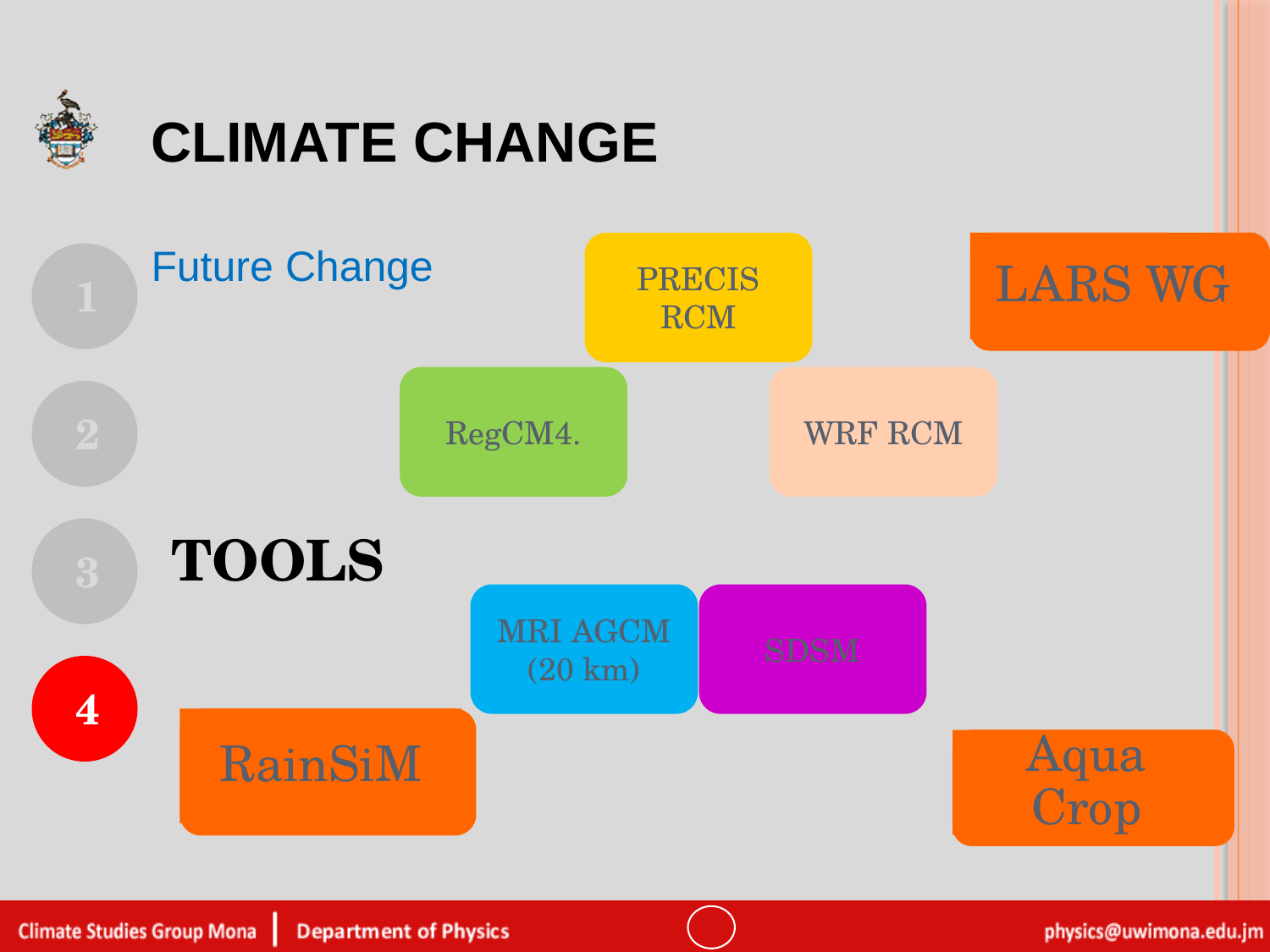

Climate Change
Future Change
PRECIS RCM
WRF RCM
SDSM
MRI AGCM (20 km)
RegCM4.

LARS WG

1

2
# Tools

3

4

RainSiM

Aqua Crop